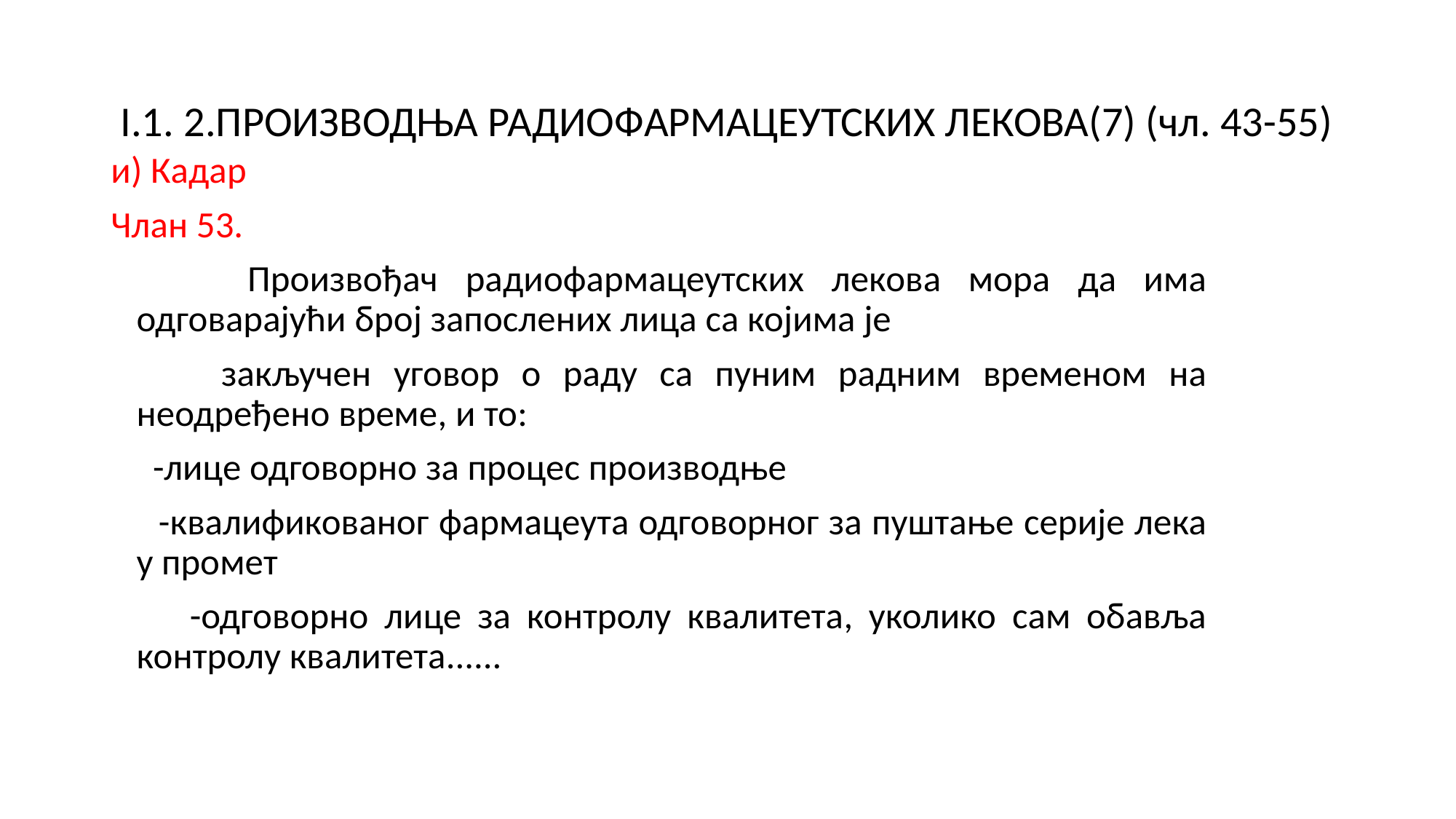

# I.1. 2.ПРОИЗВОДЊА РАДИОФAРМАЦЕУТСКИХ ЛЕКОВА(7) (чл. 43-55)
и) Кадар
Члан 53.
     Произвођач радиофармацеутских лекова мора да има одговарајући број запослених лица са којима је
     закључен уговор о раду са пуним радним временом на неодређено време, и то:
     -лице одговорно за процес производње
     -квалификованог фармацеута одговорног за пуштање серије лека у промет
     -одговорно лице за контролу квалитета, уколико сам обавља контролу квалитета......